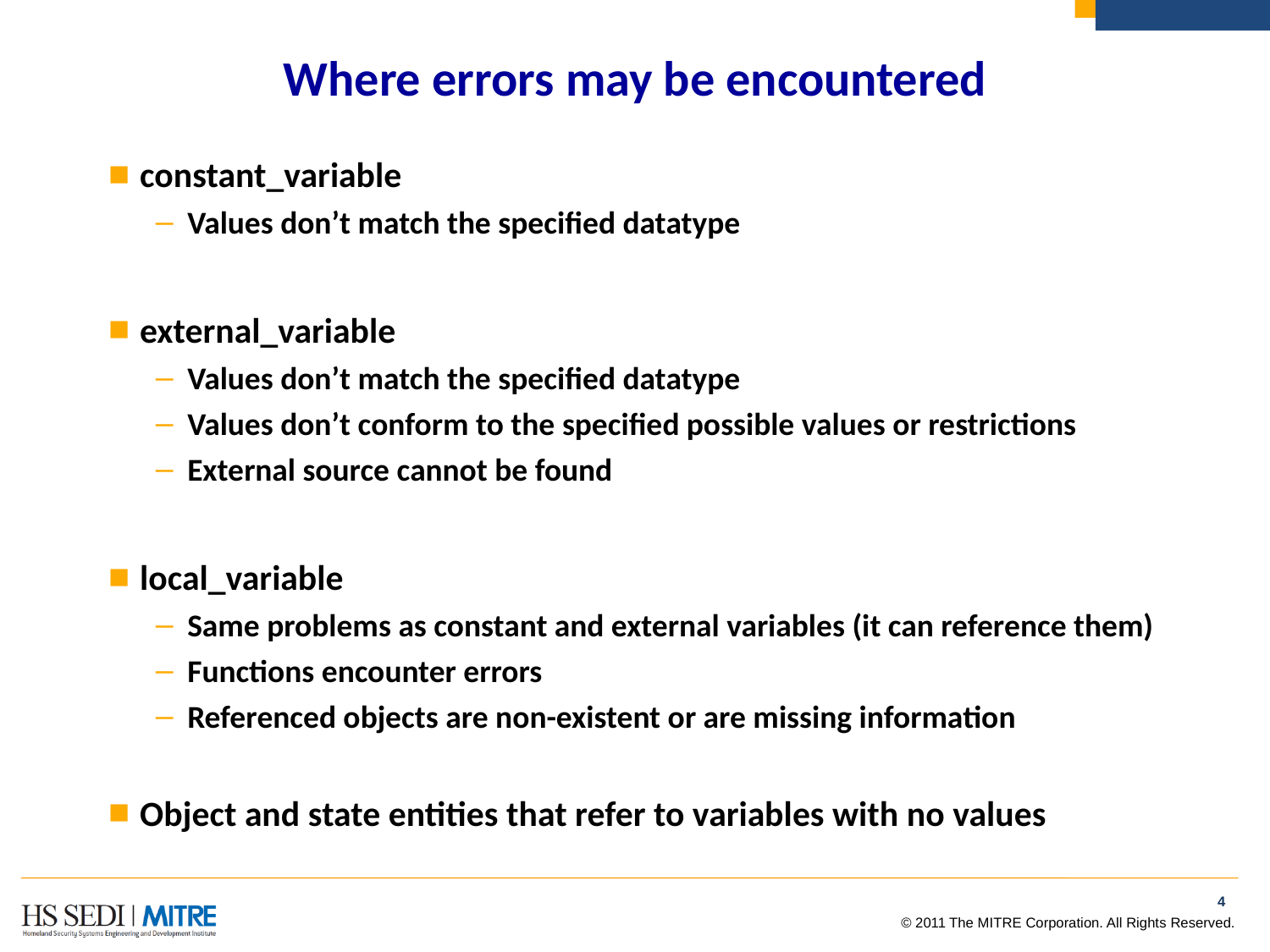

# Where errors may be encountered
constant_variable
Values don’t match the specified datatype

external_variable
Values don’t match the specified datatype
Values don’t conform to the specified possible values or restrictions
External source cannot be found

local_variable
Same problems as constant and external variables (it can reference them)
Functions encounter errors
Referenced objects are non-existent or are missing information

Object and state entities that refer to variables with no values

4